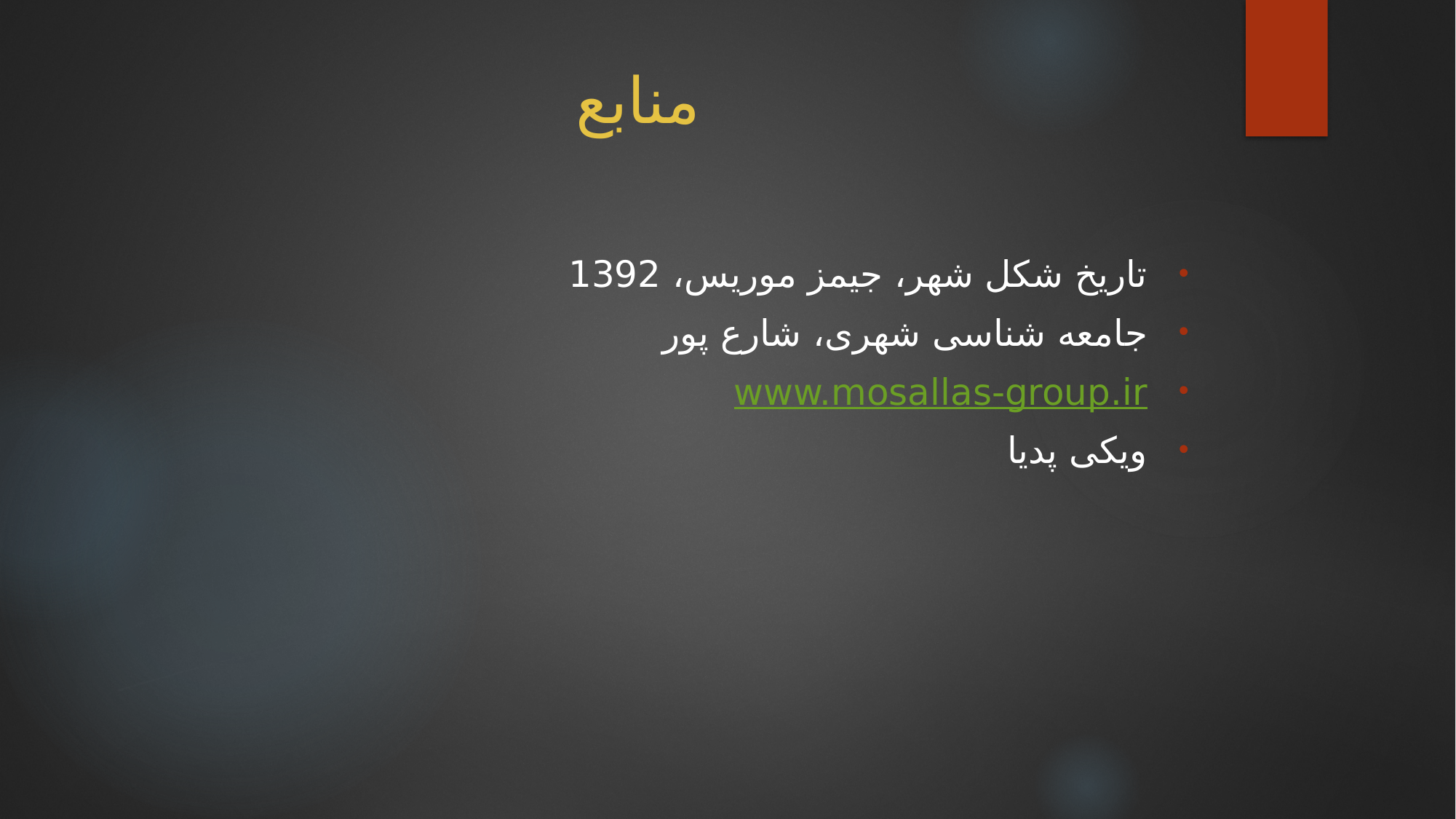

# منابع
تاریخ شکل شهر، جیمز موریس، 1392
جامعه شناسی شهری، شارع پور
www.mosallas-group.ir
ویکی پدیا